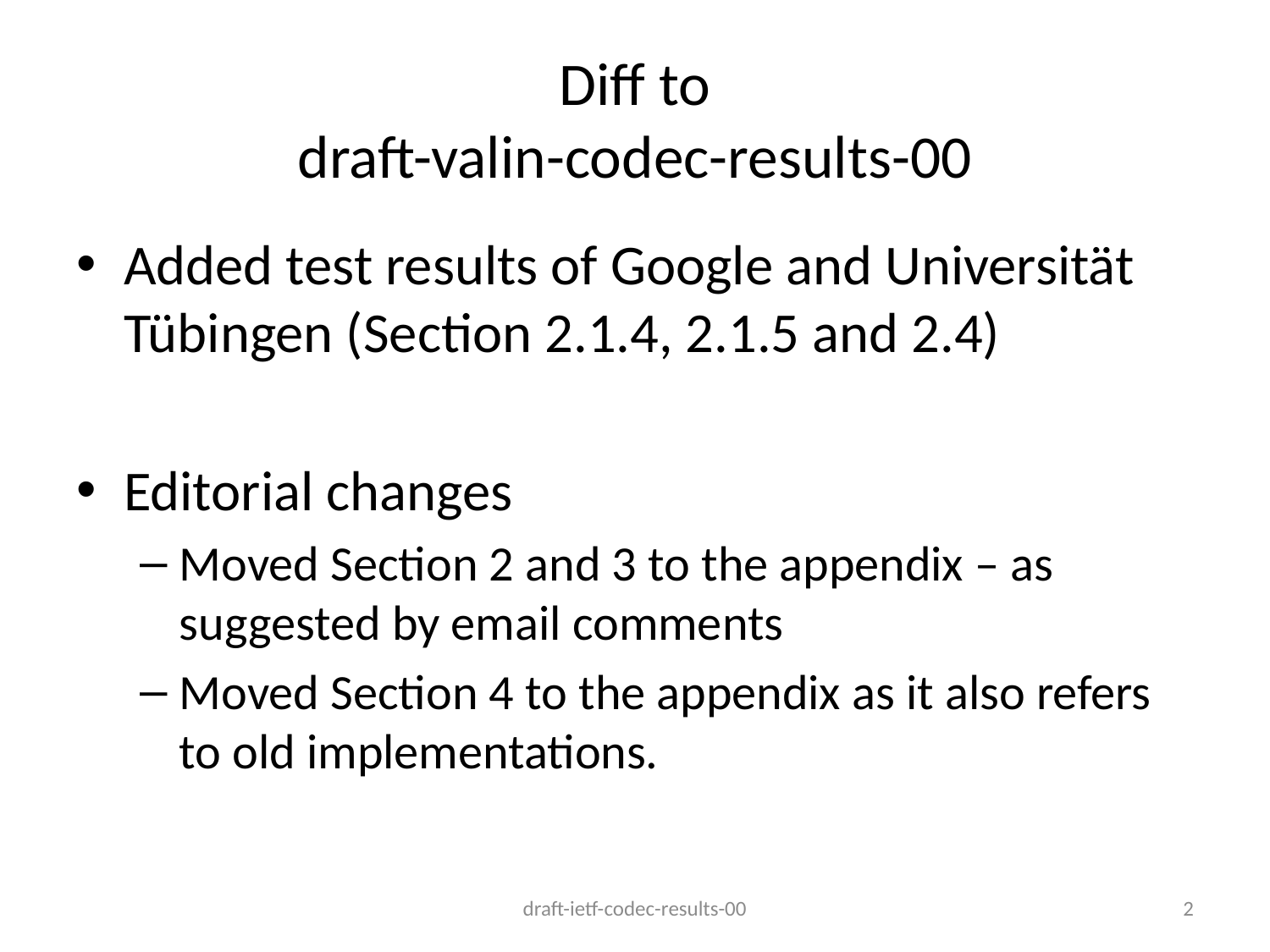

# Diff to draft-valin-codec-results-00
Added test results of Google and Universität Tübingen (Section 2.1.4, 2.1.5 and 2.4)

Editorial changes
Moved Section 2 and 3 to the appendix – as suggested by email comments
Moved Section 4 to the appendix as it also refers to old implementations.

draft-ietf-codec-results-00
2